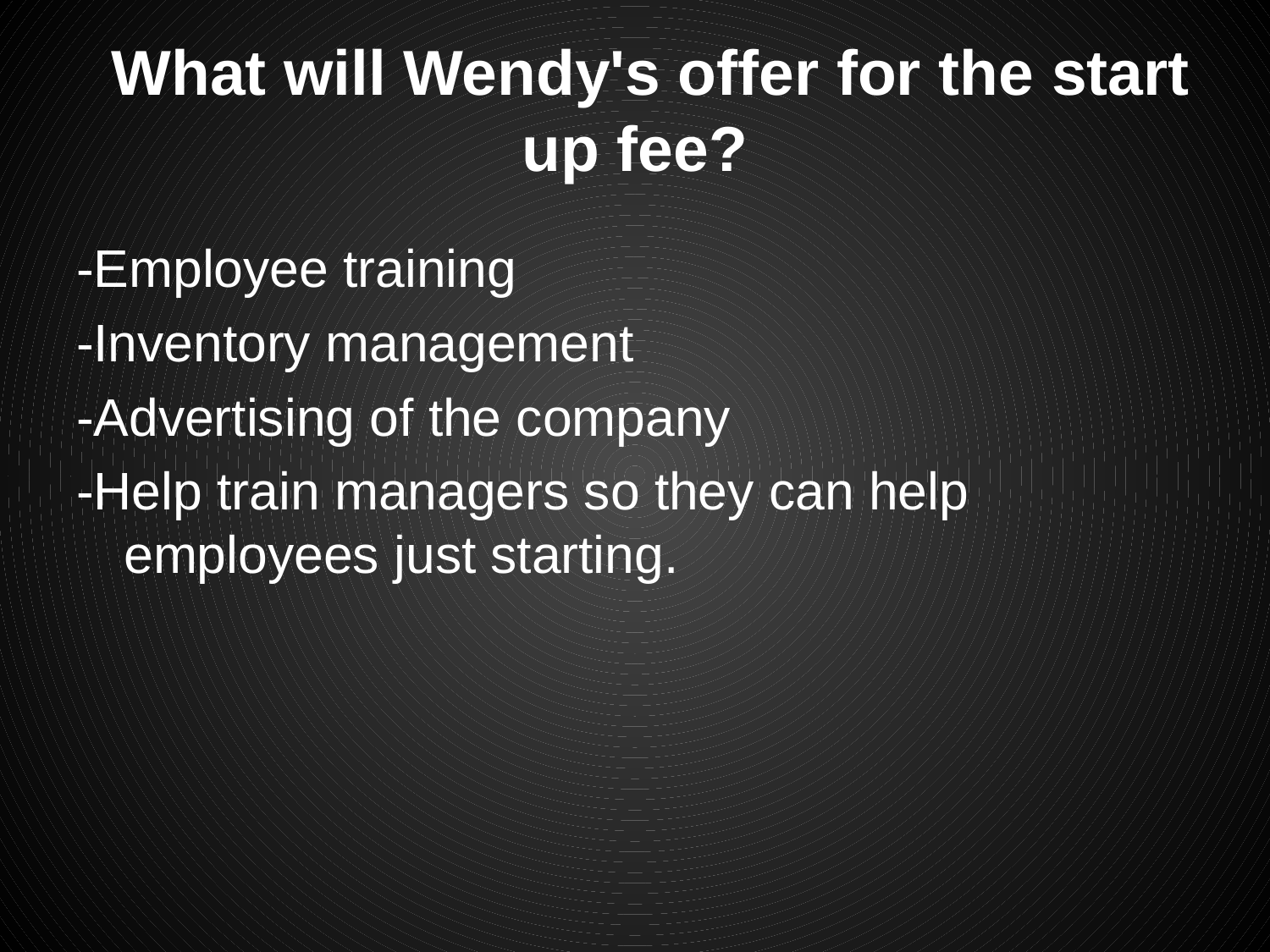

# What will Wendy's offer for the start up fee?
-Employee training
-Inventory management
-Advertising of the company
-Help train managers so they can help employees just starting.